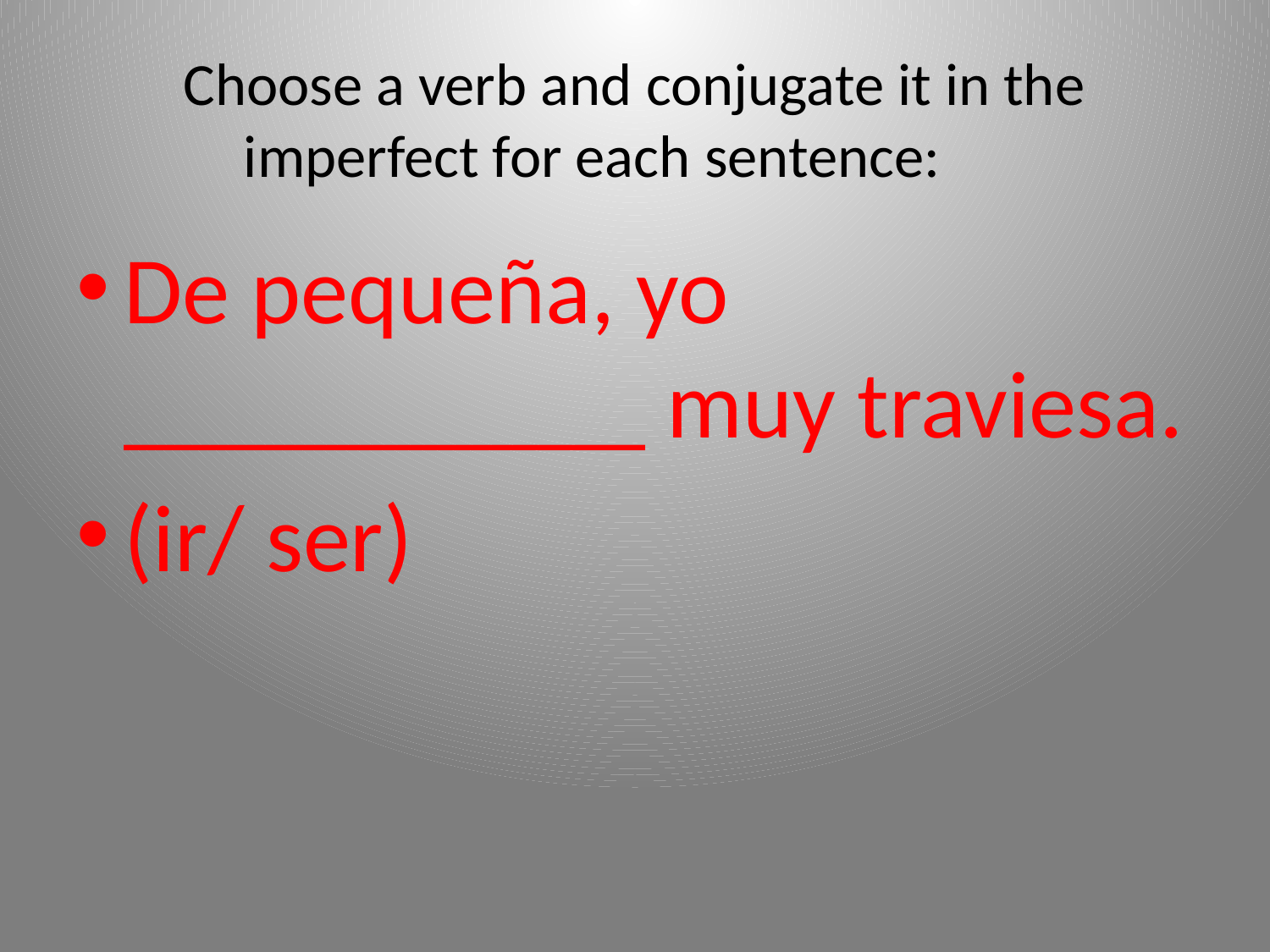

# Choose a verb and conjugate it in the imperfect for each sentence:
De pequeña, yo ___________ muy traviesa.
(ir/ ser)